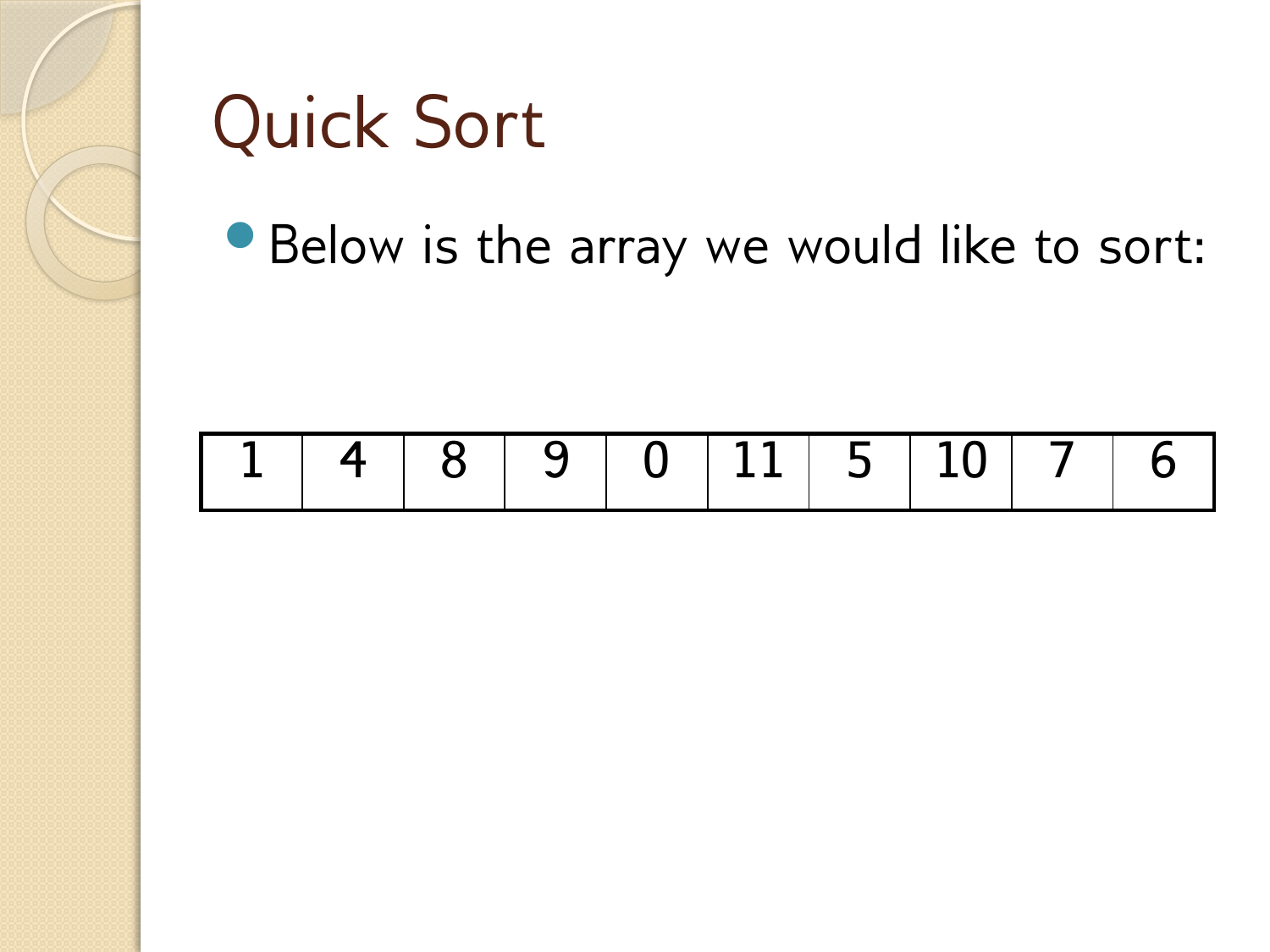

# Quick Sort
Below is the array we would like to sort:

| 1 | 4 | 8 | 9 | 0 | 11 | 5 | 10 | 7 | 6 |
| --- | --- | --- | --- | --- | --- | --- | --- | --- | --- |